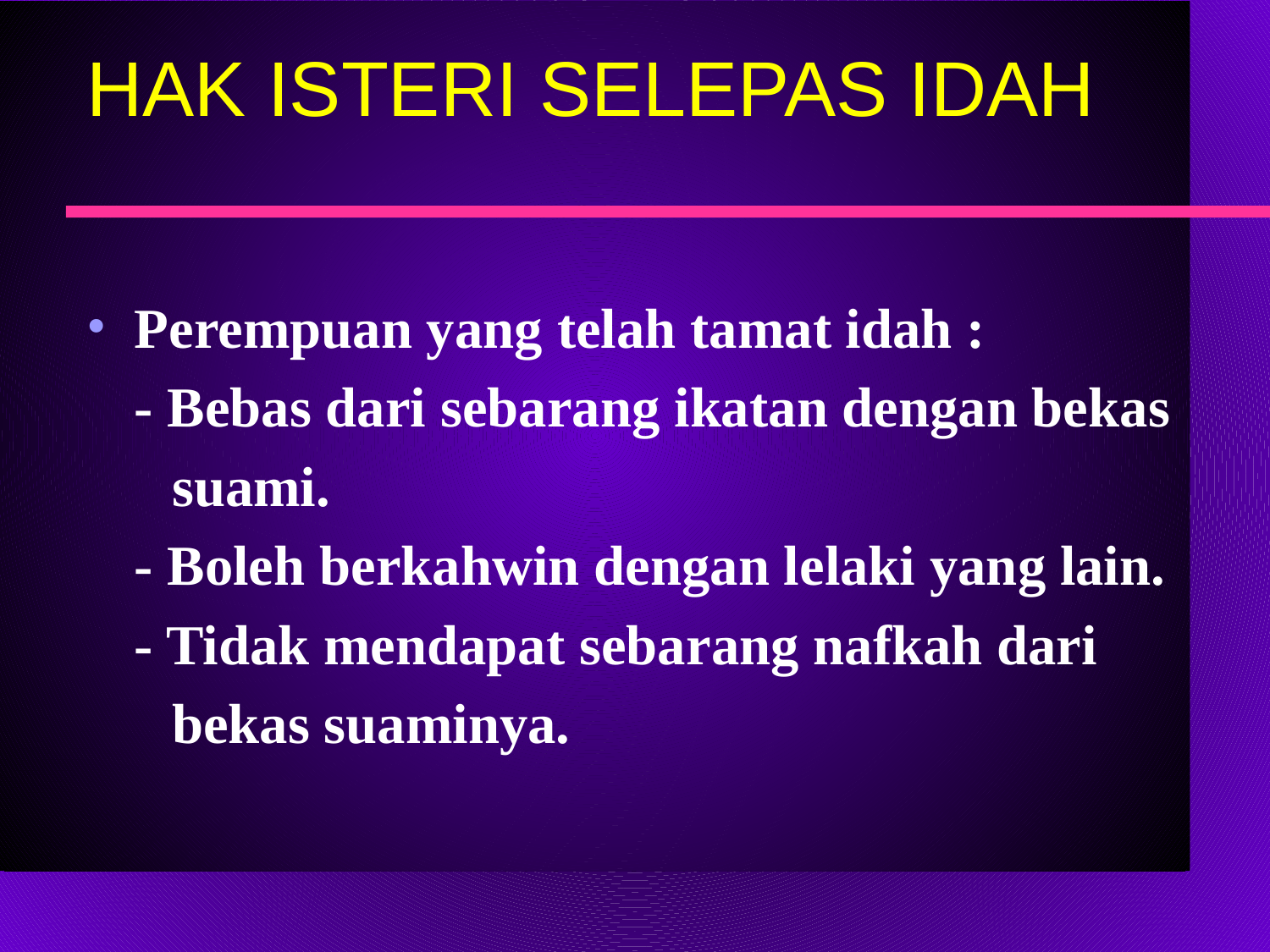

# HAK ISTERI SELEPAS IDAH
Perempuan yang telah tamat idah :
	- Bebas dari sebarang ikatan dengan bekas
      suami.
	- Boleh berkahwin dengan lelaki yang lain.
	- Tidak mendapat sebarang nafkah dari
      bekas suaminya.